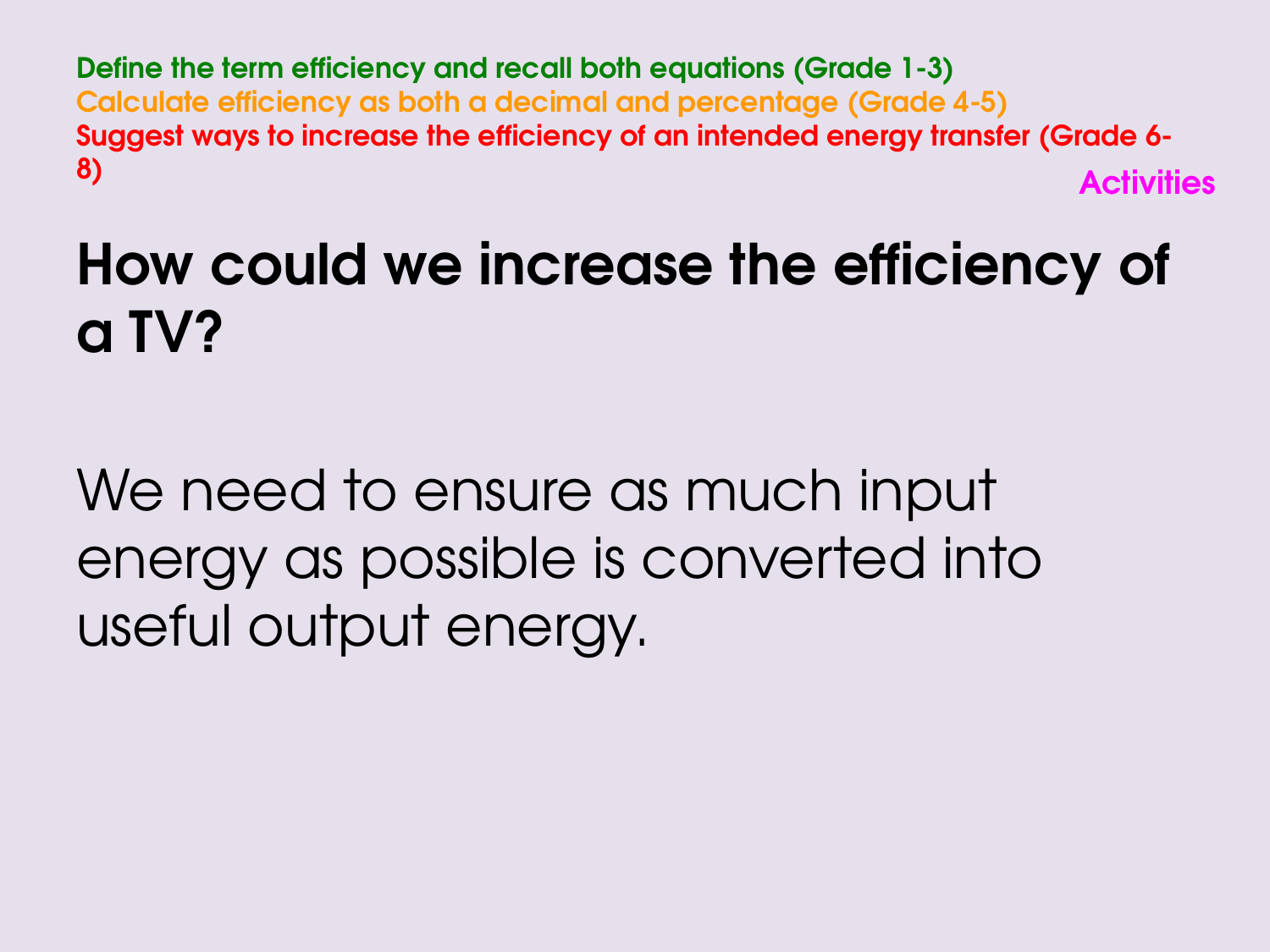

# Define the term efficiency and recall both equations (Grade 1-3) Calculate efficiency as both a decimal and percentage (Grade 4-5) Suggest ways to increase the efficiency of an intended energy transfer (Grade 6-8)
Activities
How could we increase the efficiency of a TV?

We need to ensure as much input energy as possible is converted into useful output energy.